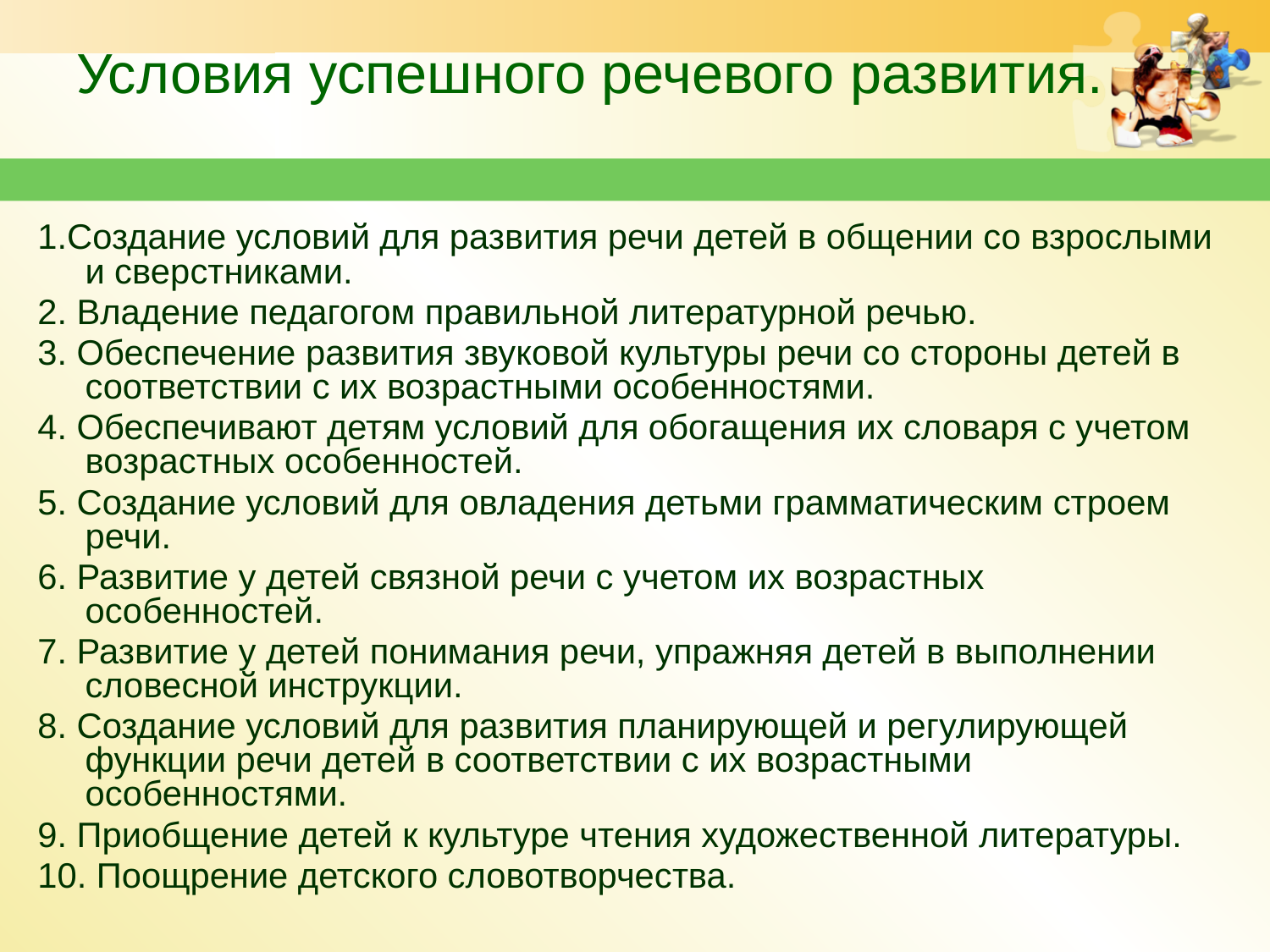

Условия успешного речевого развития.
1.Создание условий для развития речи детей в общении со взрослыми и сверстниками.
2. Владение педагогом правильной литературной речью.
3. Обеспечение развития звуковой культуры речи со стороны детей в соответствии с их возрастными особенностями.
4. Обеспечивают детям условий для обогащения их словаря с учетом возрастных особенностей.
5. Создание условий для овладения детьми грамматическим строем речи.
6. Развитие у детей связной речи с учетом их возрастных особенностей.
7. Развитие у детей понимания речи, упражняя детей в выполнении словесной инструкции.
8. Создание условий для развития планирующей и регулирующей функции речи детей в соответствии с их возрастными особенностями.
9. Приобщение детей к культуре чтения художественной литературы.
10. Поощрение детского словотворчества.